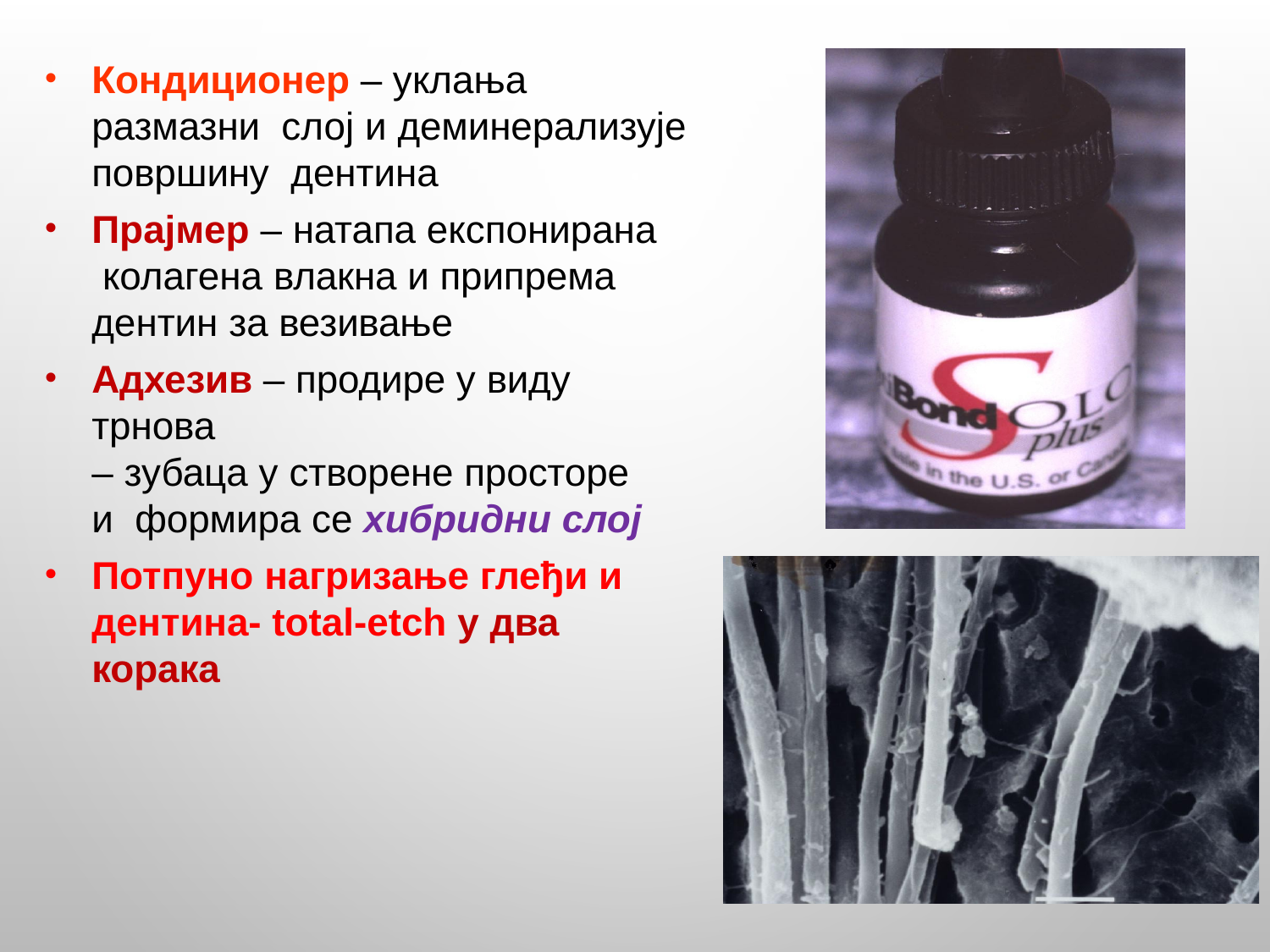

Кондиционер – уклања размазни  слој и деминерализује површину  дентина
Прајмер – натапа експонирана  колагена влакна и припрема
дентин за везивање
Адхезив – продире у виду трнова
– зубаца у створене просторе и  формира се хибридни слој
Потпуно нагризање глеђи и
дентина- total-etch у два корака